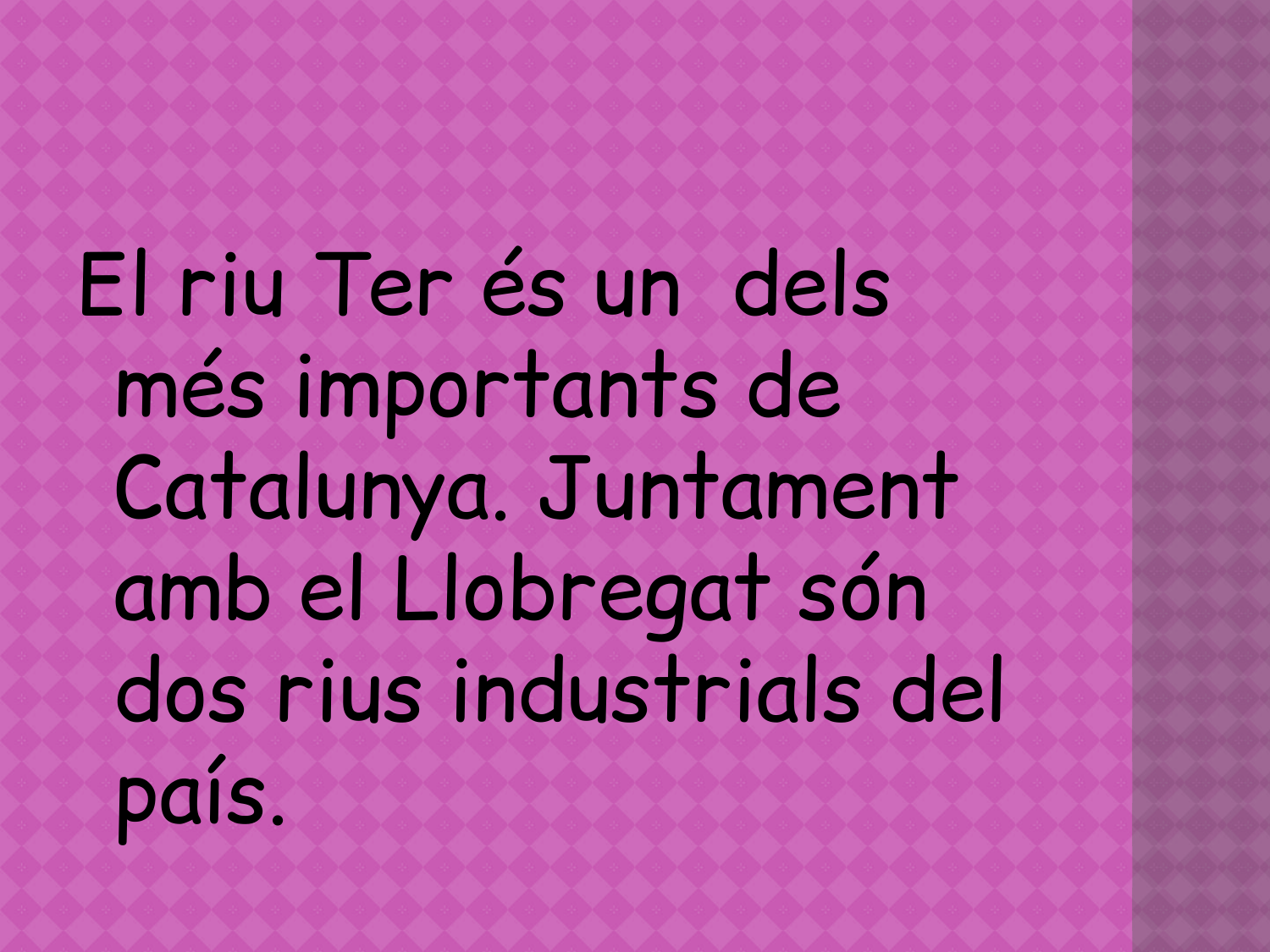

#
El riu Ter és un  dels més importants de Catalunya. Juntament amb el Llobregat són dos rius industrials del país.